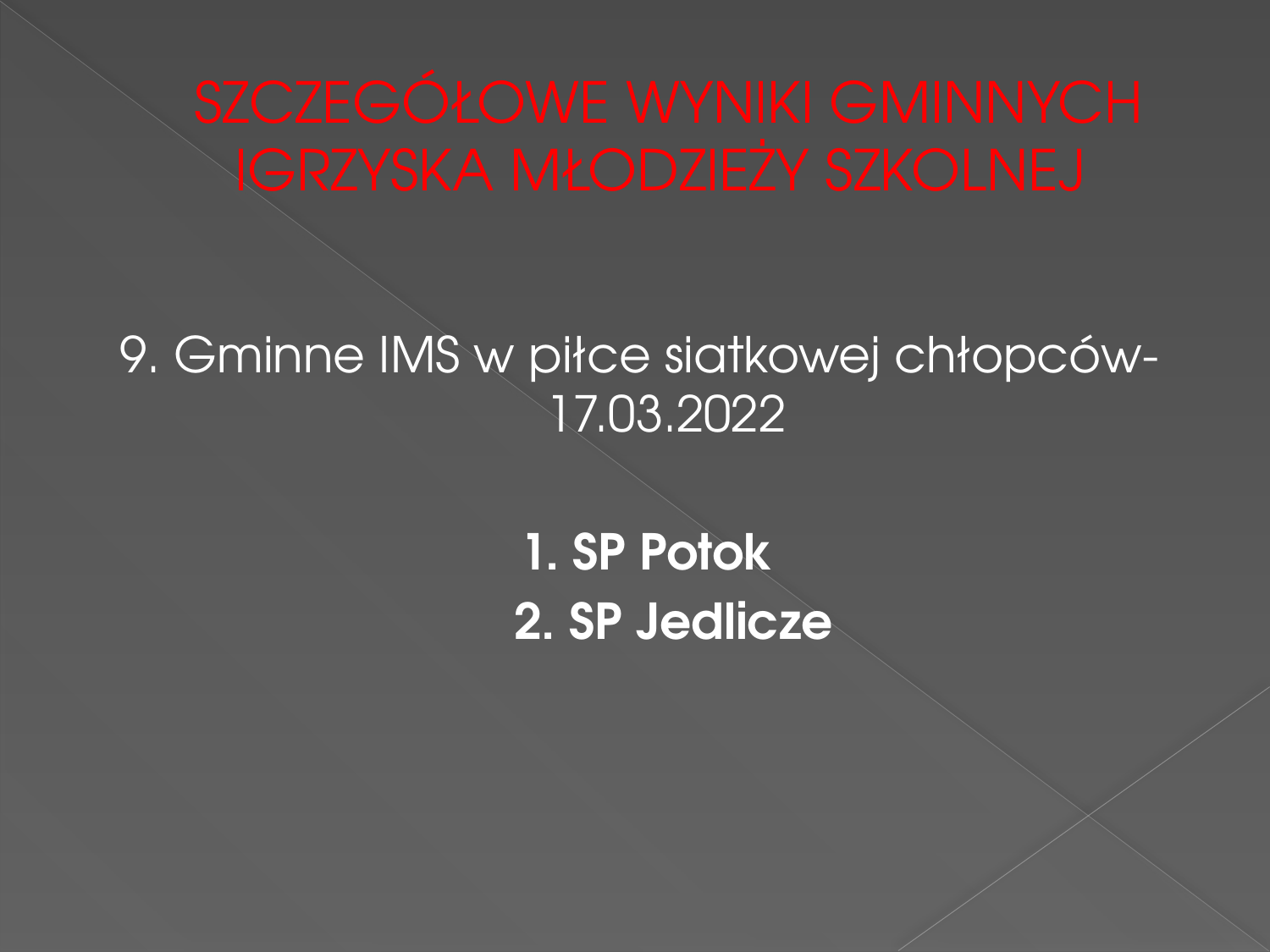

# SZCZEGÓŁOWE WYNIKI GMINNYCH IGRZYSKA MŁODZIEŻY SZKOLNEJ
9. Gminne IMS w piłce siatkowej chłopców- 17.03.2022

 1. SP Potok
      2. SP Jedlicze